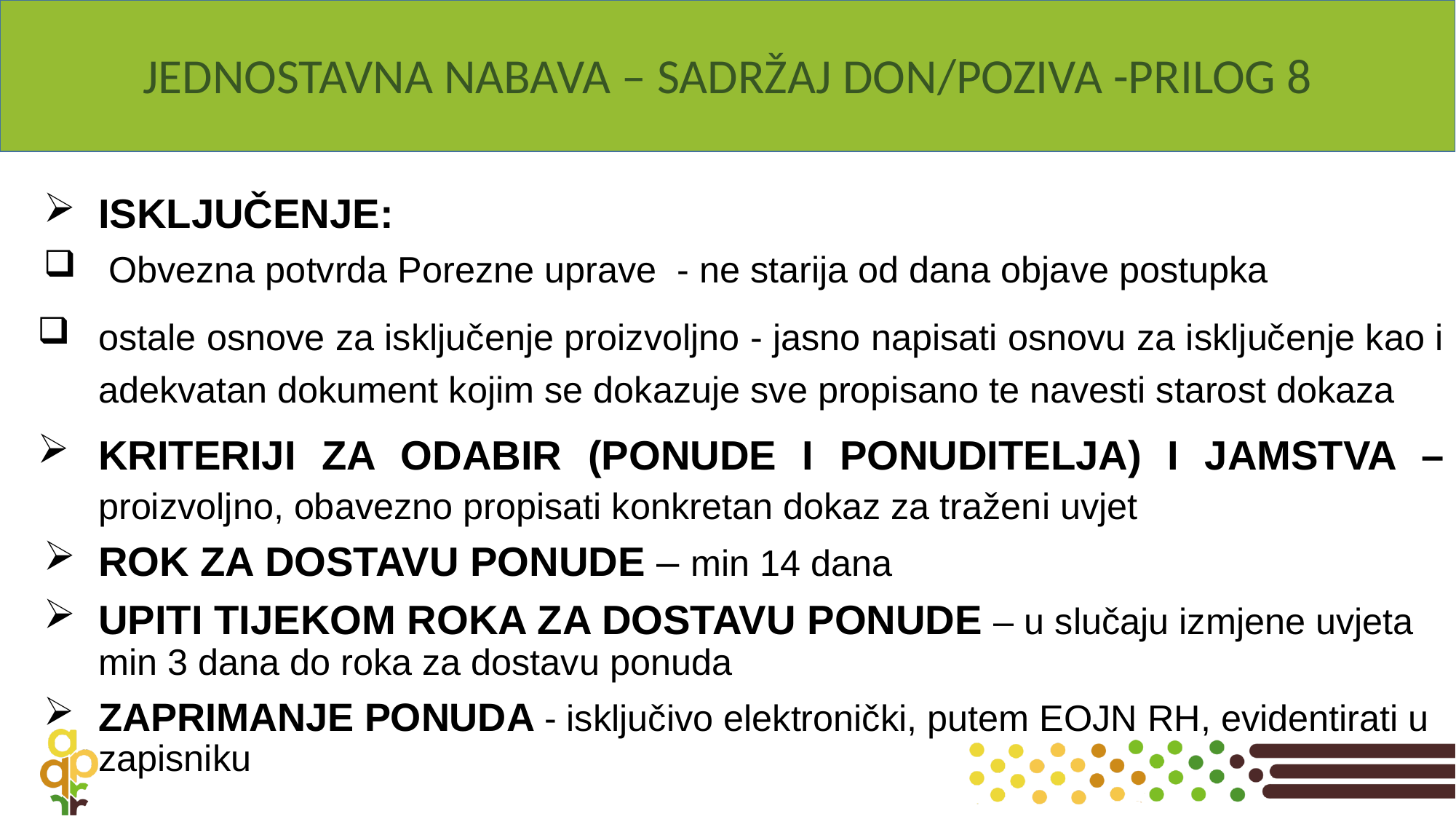

# JEDNOSTAVNA NABAVA – SADRŽAJ DON/POZIVA -PRILOG 8

ISKLJUČENJE:
 Obvezna potvrda Porezne uprave  - ne starija od dana objave postupka
ostale osnove za isključenje proizvoljno - jasno napisati osnovu za isključenje kao i adekvatan dokument kojim se dokazuje sve propisano te navesti starost dokaza
KRITERIJI ZA ODABIR (PONUDE I PONUDITELJA) I JAMSTVA – proizvoljno, obavezno propisati konkretan dokaz za traženi uvjet
ROK ZA DOSTAVU PONUDE – min 14 dana
UPITI TIJEKOM ROKA ZA DOSTAVU PONUDE – u slučaju izmjene uvjeta min 3 dana do roka za dostavu ponuda
ZAPRIMANJE PONUDA - isključivo elektronički, putem EOJN RH, evidentirati u zapisniku